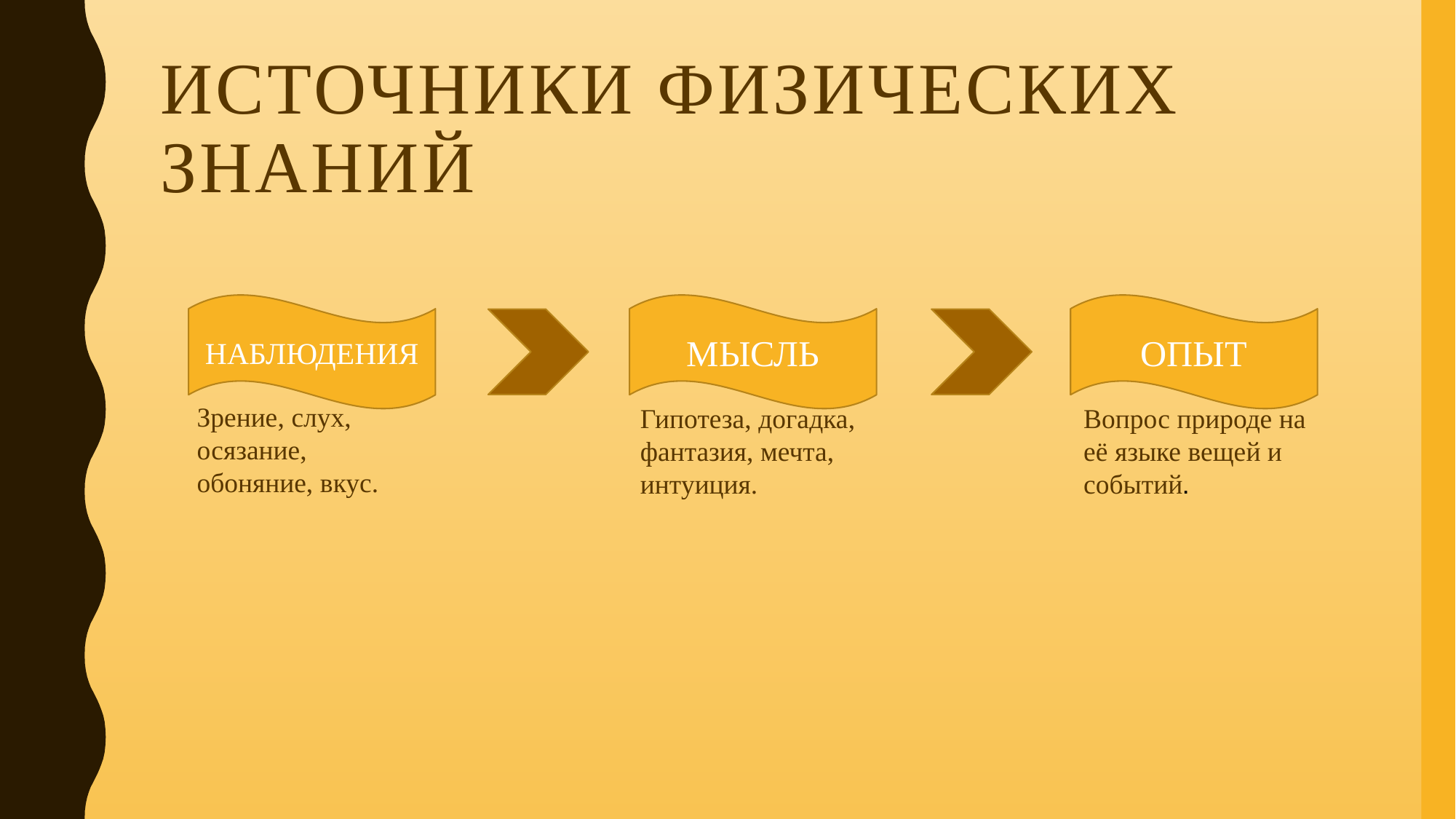

# Источники физических знаний
НАБЛЮДЕНИЯ
МЫСЛЬ
ОПЫТ

Зрение, слух, осязание, обоняние, вкус.
Гипотеза, догадка, фантазия, мечта, интуиция.
Вопрос природе на её языке вещей и событий.